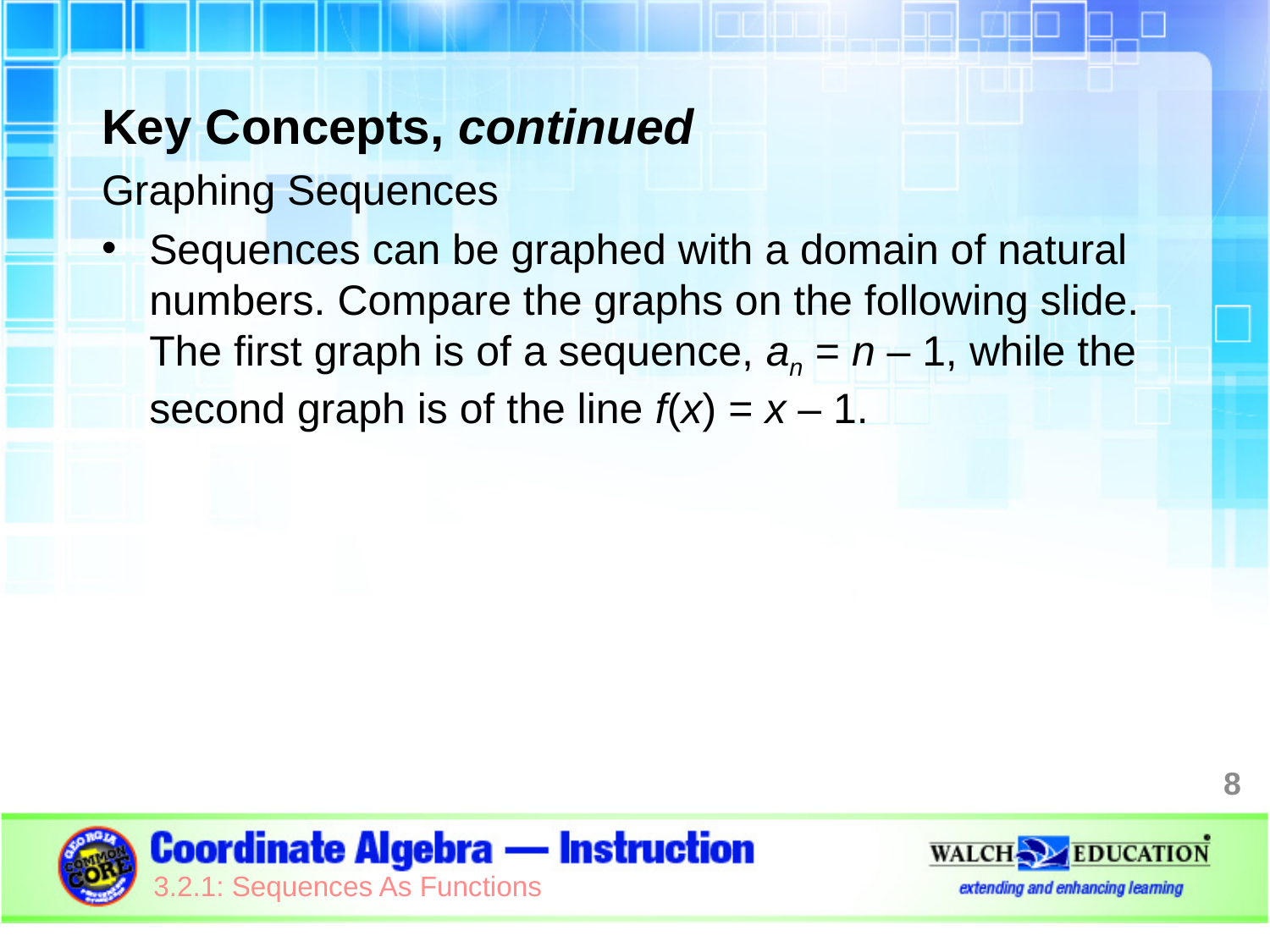

Key Concepts, continued
Graphing Sequences
Sequences can be graphed with a domain of natural numbers. Compare the graphs on the following slide. The first graph is of a sequence, an = n – 1, while the second graph is of the line f(x) = x – 1.
8
3.2.1: Sequences As Functions